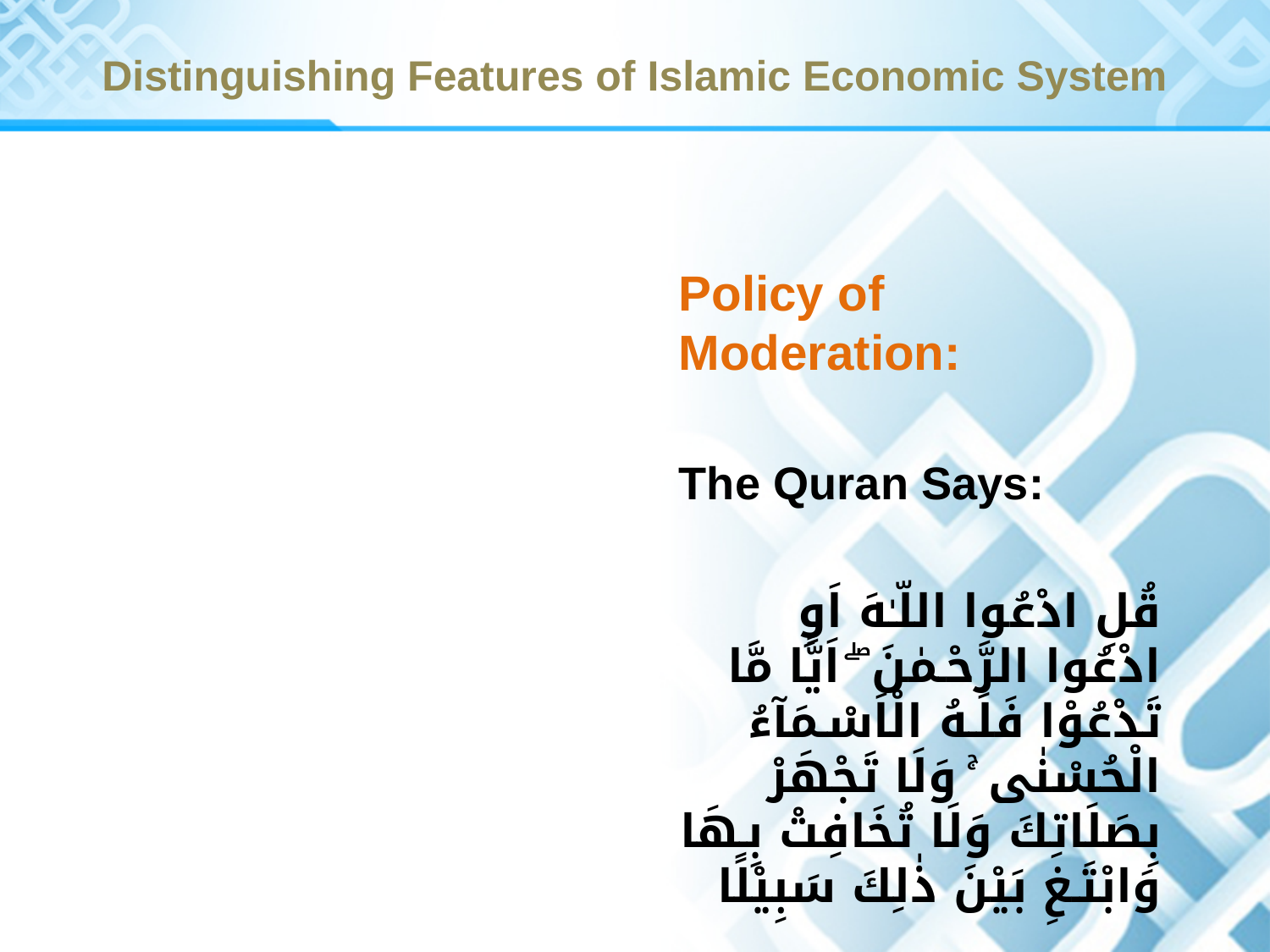

Distinguishing Features of Islamic Economic System
Policy of Moderation:

The Quran Says:

قُلِ ادْعُوا اللّـٰهَ اَوِ ادْعُوا الرَّحْـمٰنَ ۖ اَيًّا مَّا تَدْعُوْا فَلَـهُ الْاَسْـمَآءُ الْحُسْنٰى ۚ وَلَا تَجْهَرْ بِصَلَاتِكَ وَلَا تُخَافِتْ بِـهَا وَابْتَـغِ بَيْنَ ذٰلِكَ سَبِيْلًا